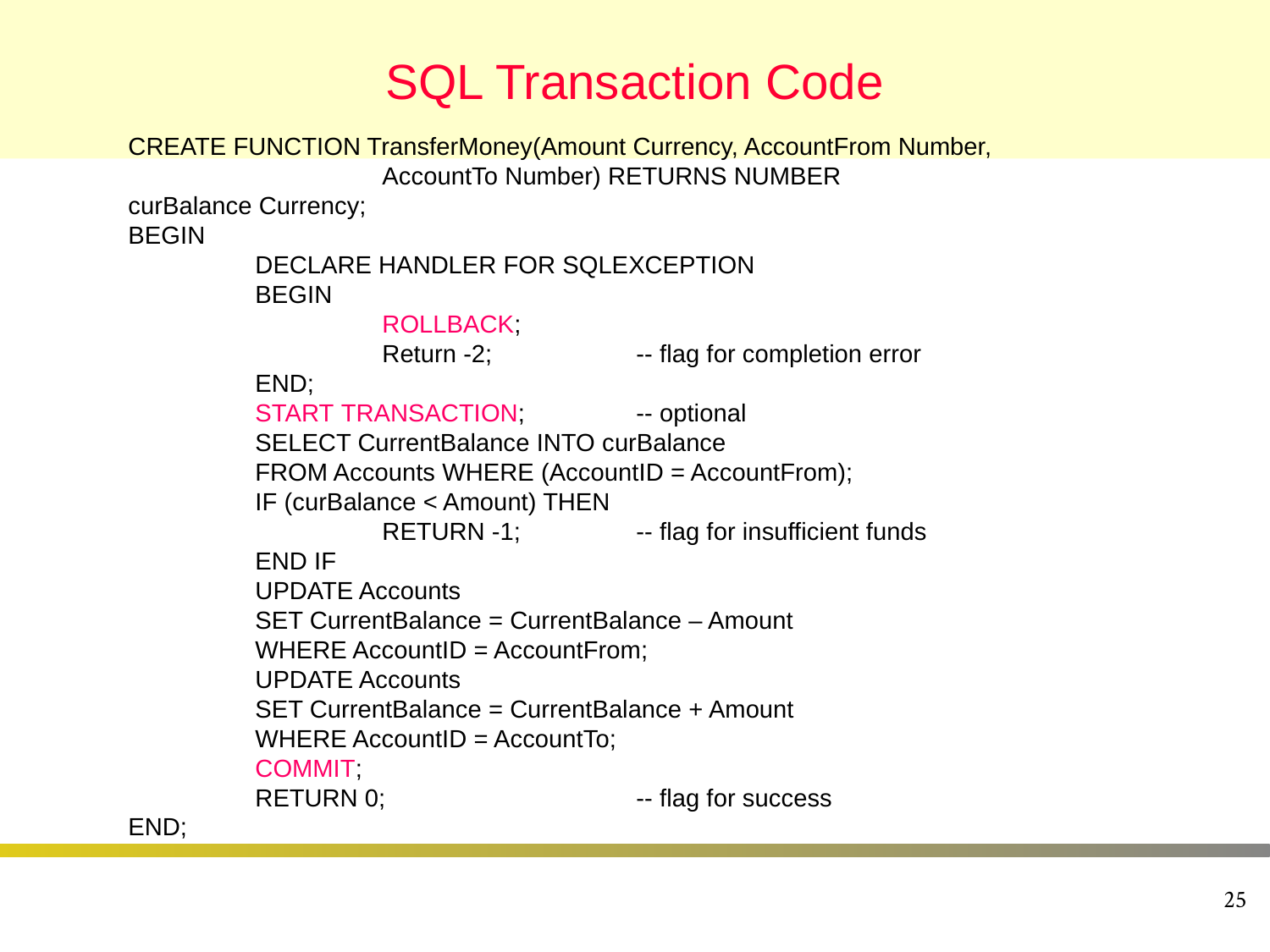

# SQL Transaction Code
CREATE FUNCTION TransferMoney(Amount Currency, AccountFrom Number,
		AccountTo Number) RETURNS NUMBER
curBalance Currency;
BEGIN
	DECLARE HANDLER FOR SQLEXCEPTION
	BEGIN
		ROLLBACK;
		Return -2;		-- flag for completion error
	END;
	START TRANSACTION;	-- optional
	SELECT CurrentBalance INTO curBalance
	FROM Accounts WHERE (AccountID = AccountFrom);
	IF (curBalance < Amount) THEN
		RETURN -1;	-- flag for insufficient funds
	END IF
	UPDATE Accounts
	SET CurrentBalance = CurrentBalance – Amount
	WHERE AccountID = AccountFrom;
	UPDATE Accounts
	SET CurrentBalance = CurrentBalance + Amount
	WHERE AccountID = AccountTo;
	COMMIT;
	RETURN 0;		-- flag for success
END;
25